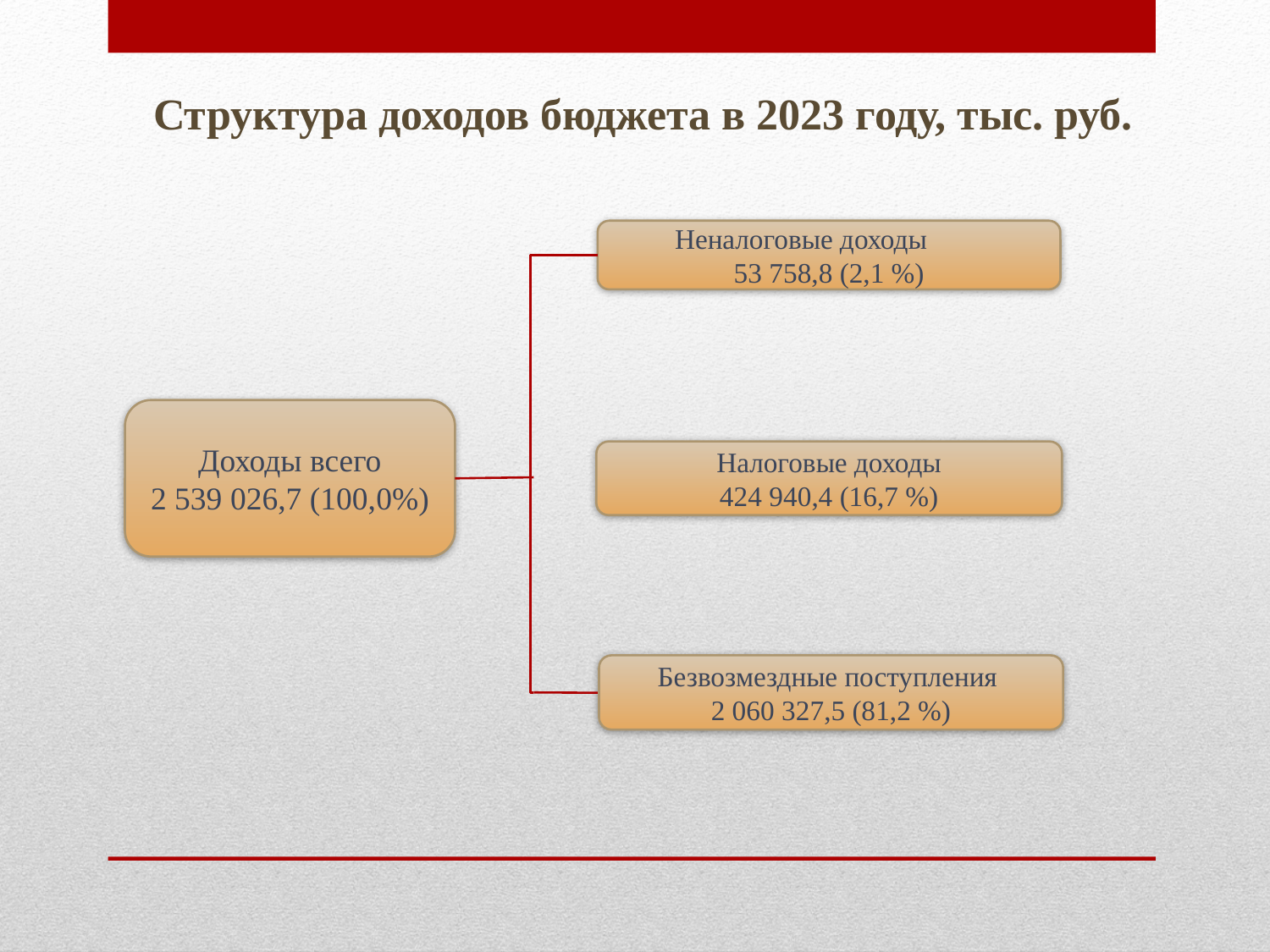

Структура доходов бюджета в 2023 году, тыс. руб.
Неналоговые доходы
53 758,8 (2,1 %)
Доходы всего
2 539 026,7 (100,0%)
Налоговые доходы
424 940,4 (16,7 %)
Безвозмездные поступления
2 060 327,5 (81,2 %)